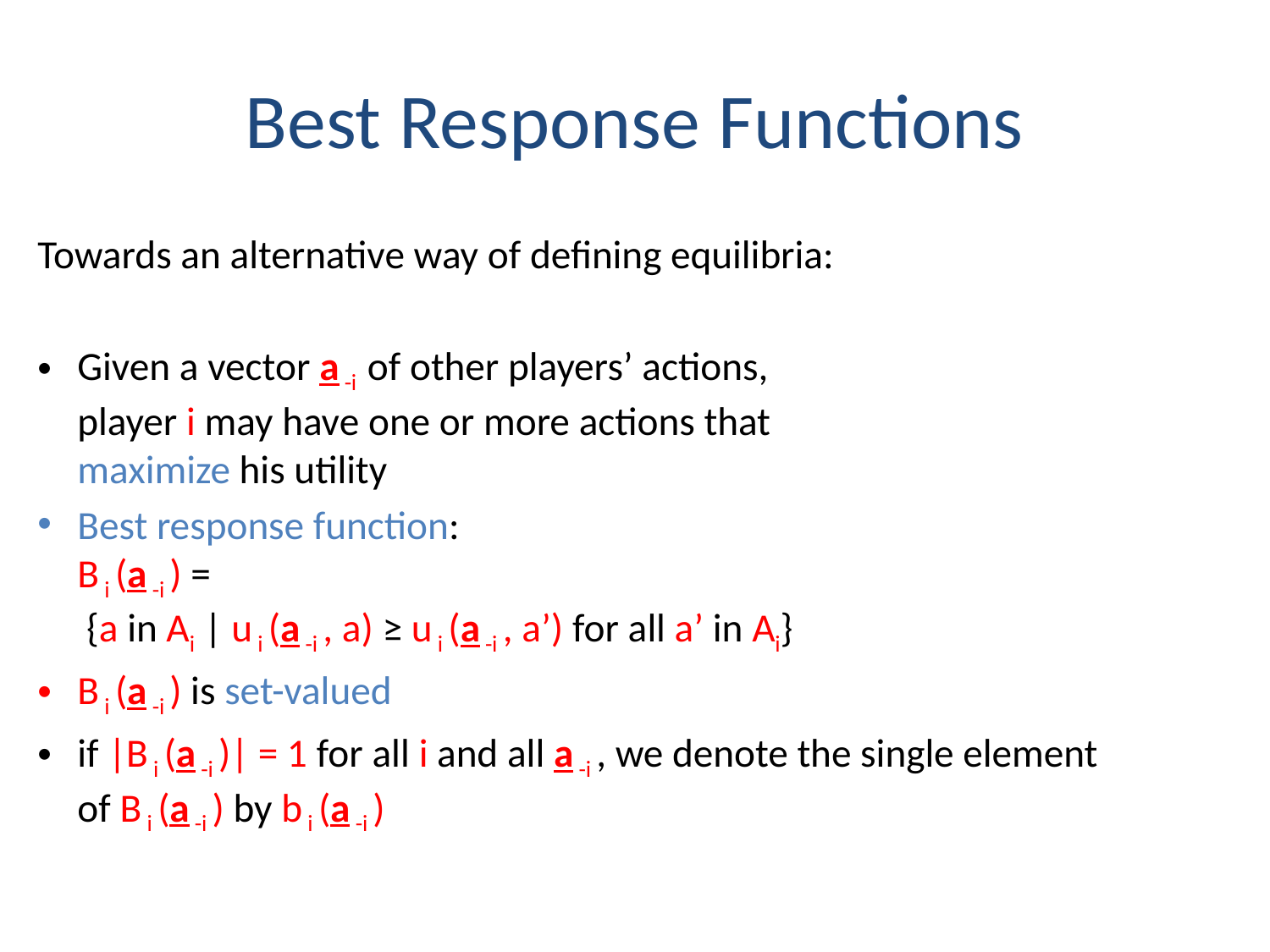

# Best Response Functions
Towards an alternative way of defining equilibria:

Given a vector a -i  of other players’ actions,
player i may have one or more actions that
maximize his utility
Best response function:
B i (a -i ) =
 {a in Ai | u i (a -i , a) ≥ u i (a -i , a’) for all a’ in Ai}
B i (a -i ) is set-valued
if |B i (a -i )| = 1 for all i and all a -i , we denote the single element of B i (a -i ) by b i (a -i )